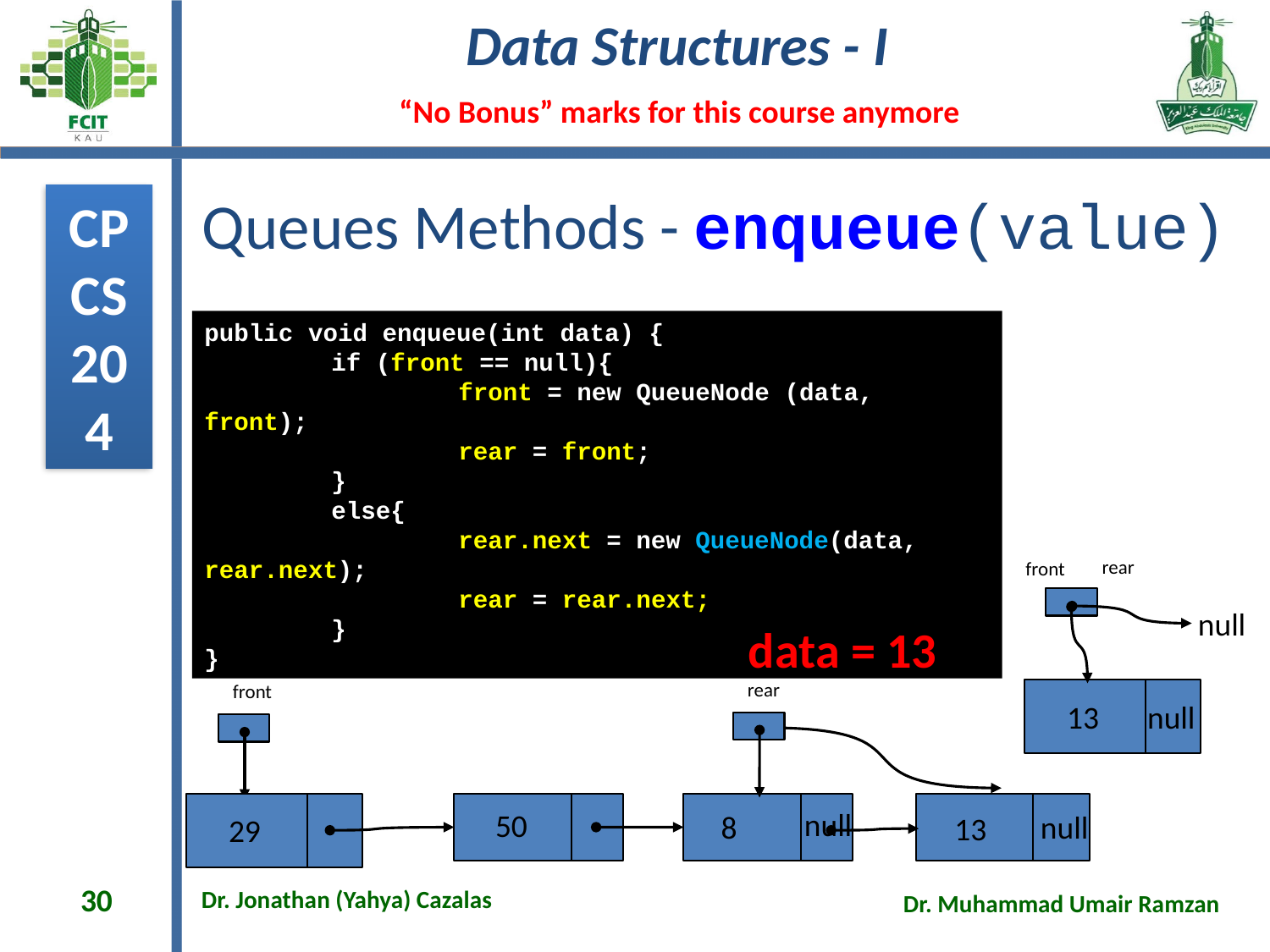

# Queues Methods - enqueue(value)
public void enqueue(int data) {
	if (front == null){
		front = new QueueNode (data, front);
		rear = front;
	}
	else{
		rear.next = new QueueNode(data, rear.next);
		rear = rear.next;
	}
}
rear
front

null
data = 13
rear
front

13
null

null
50
8
null
13
29
30